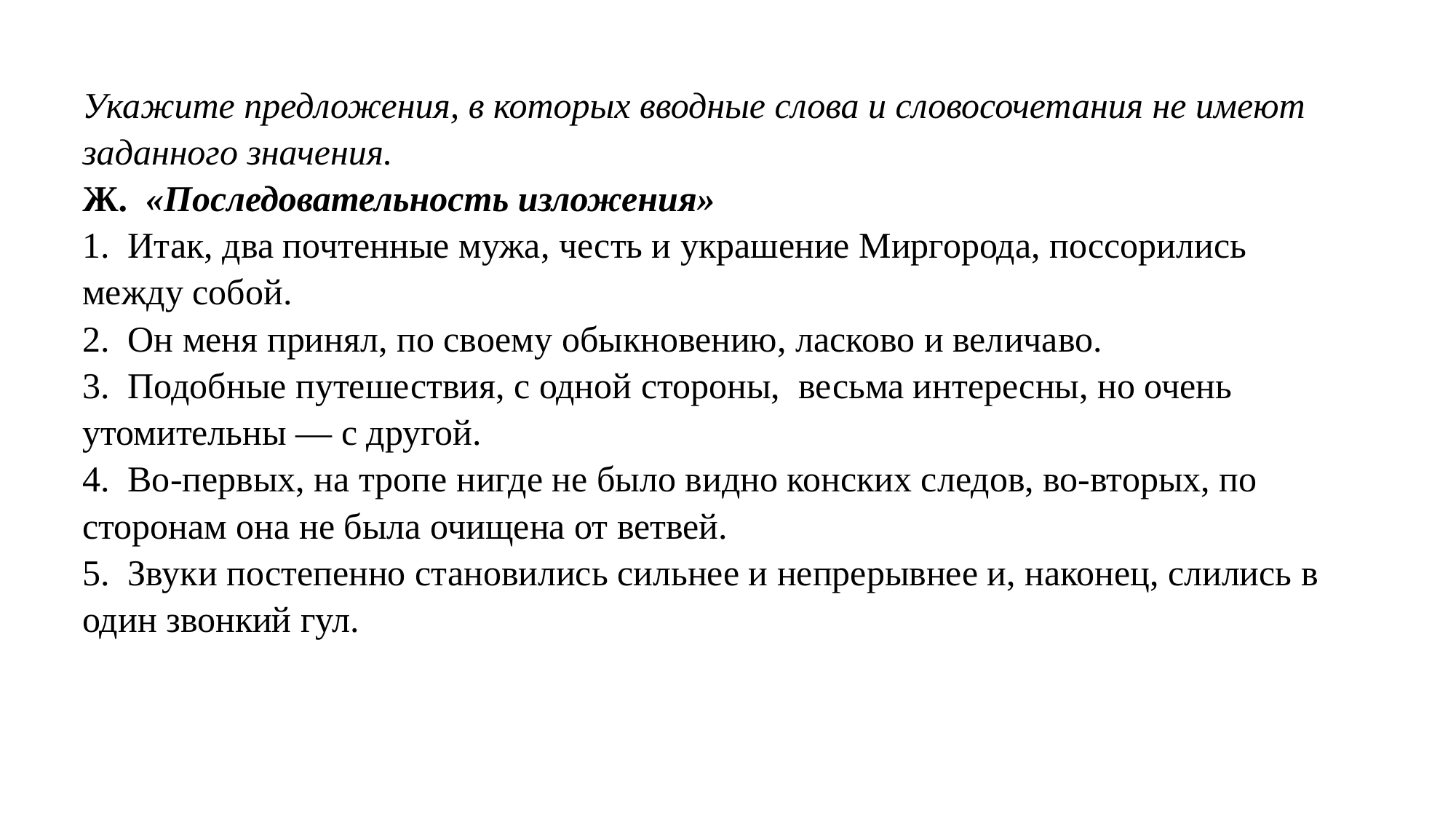

Укажите предложения, в которых вводные слова и словосочетания не имеют заданного значения.
Ж.  «Последовательность изложения»
1.  Итак, два почтенные мужа, честь и украшение Миргорода, поссорились между собой.
2.  Он меня принял, по своему обыкновению, ласково и величаво.
3.  Подобные путешествия, с одной стороны,  весьма интересны, но очень утомительны — с другой.
4.  Во-первых, на тропе нигде не было видно конских следов, во-вторых, по сторонам она не была очищена от ветвей.
5.  Звуки постепенно становились сильнее и непрерывнее и, наконец, слились в один звонкий гул.